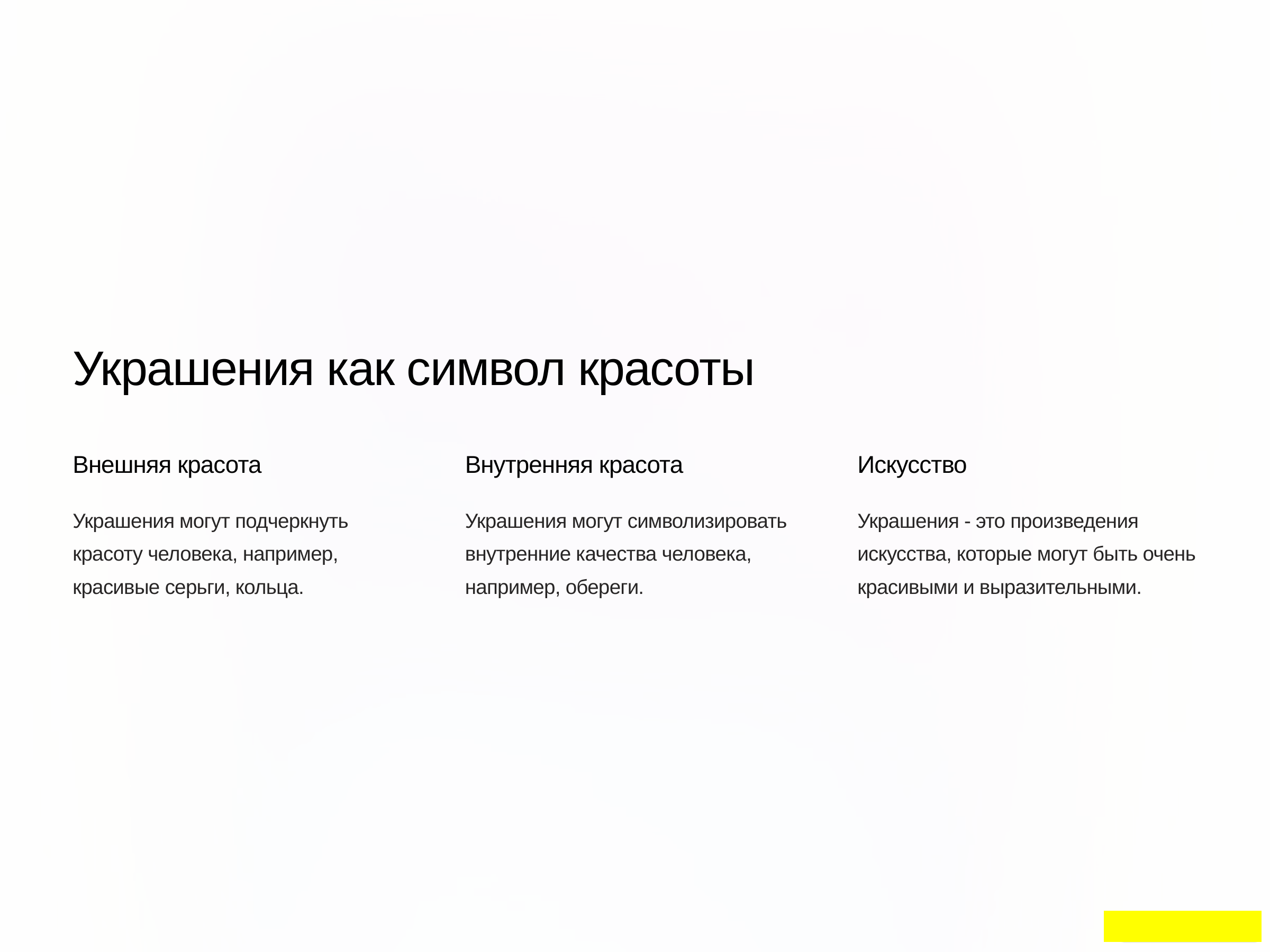

Украшения как символ красоты
Внешняя красота
Внутренняя красота
Искусство
Украшения могут подчеркнуть красоту человека, например, красивые серьги, кольца.
Украшения могут символизировать внутренние качества человека, например, обереги.
Украшения - это произведения искусства, которые могут быть очень красивыми и выразительными.